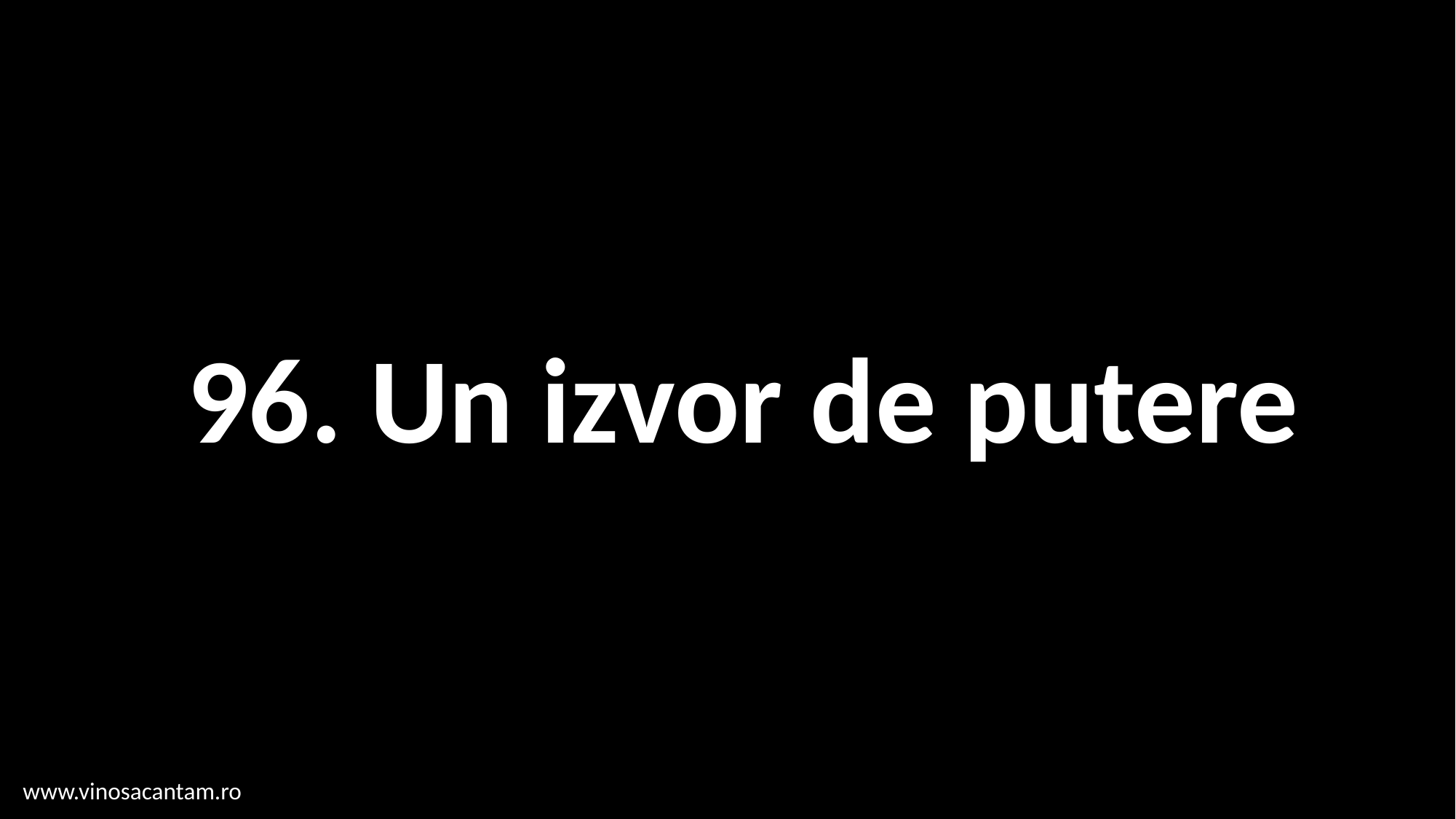

# 96. Un izvor de putere

www.vinosacantam.ro